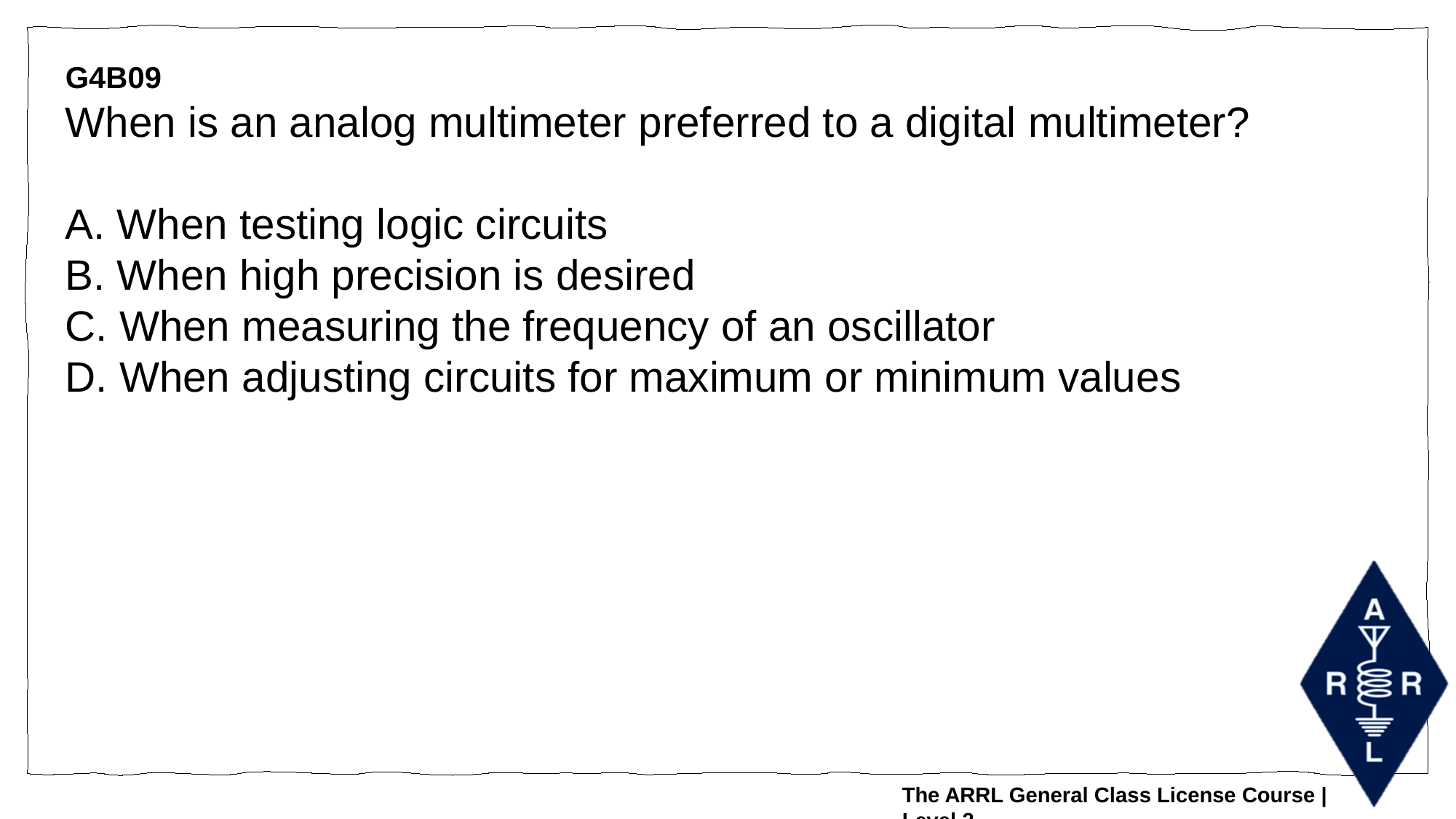

G4B09
When is an analog multimeter preferred to a digital multimeter?

A. When testing logic circuits
B. When high precision is desired
C. When measuring the frequency of an oscillator
D. When adjusting circuits for maximum or minimum values